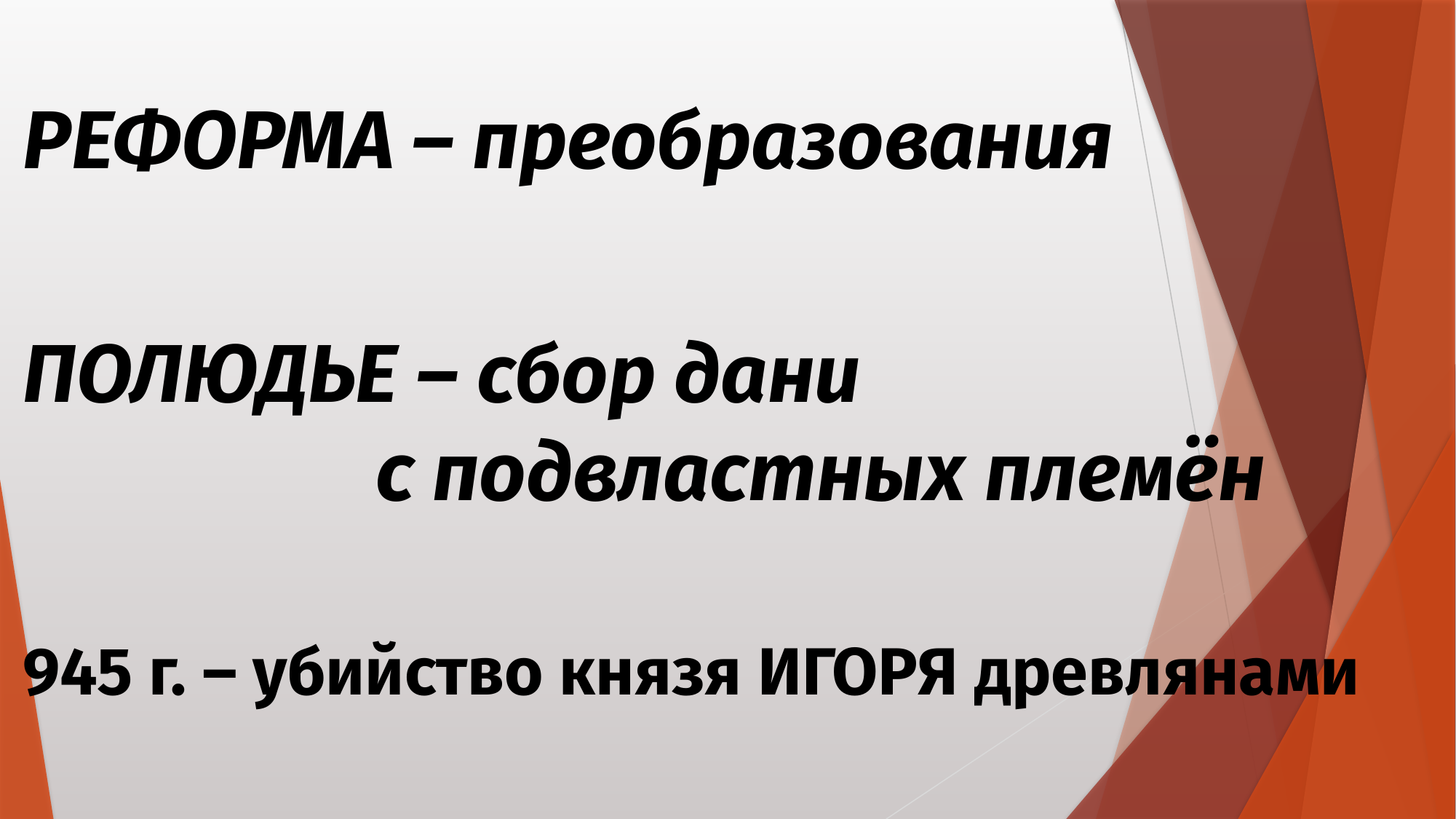

РЕФОРМА – преобразования
ПОЛЮДЬЕ – сбор дани
                   с подвластных племён
945 г. – убийство князя ИГОРЯ древлянами